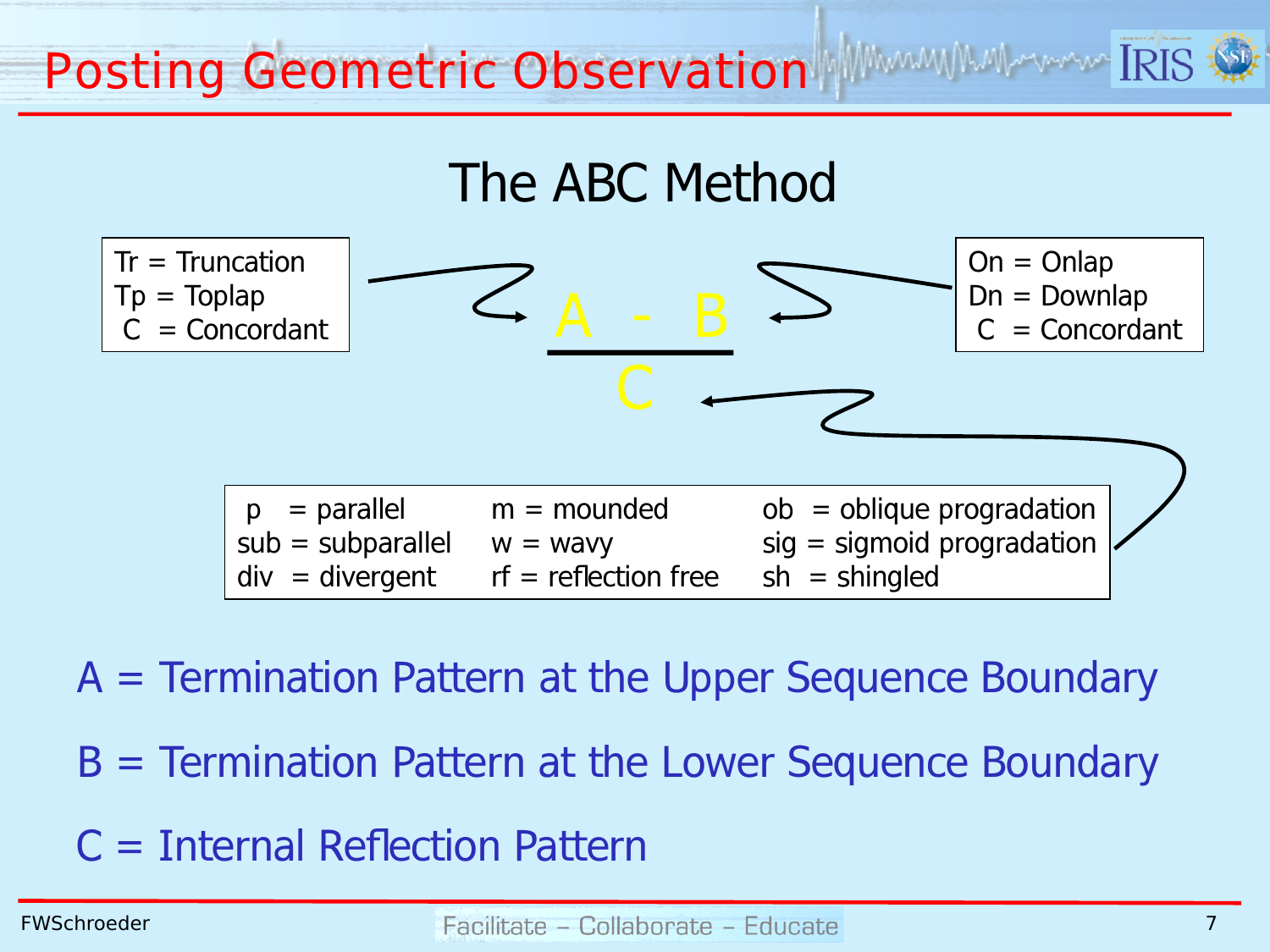

# Posting Geometric Observation
The ABC Method
Tr = Truncation
Tp = Toplap
 C  = Concordant

On = Onlap
Dn = Downlap
 C  = Concordant

 A  -  B
C

 p   = parallel	m = mounded	  ob  = oblique progradation
sub = subparallel	w = wavy		  sig = sigmoid progradation
div  = divergent	rf = reflection free	  sh  = shingled
A = Termination Pattern at the Upper Sequence Boundary
B = Termination Pattern at the Lower Sequence Boundary
C = Internal Reflection Pattern